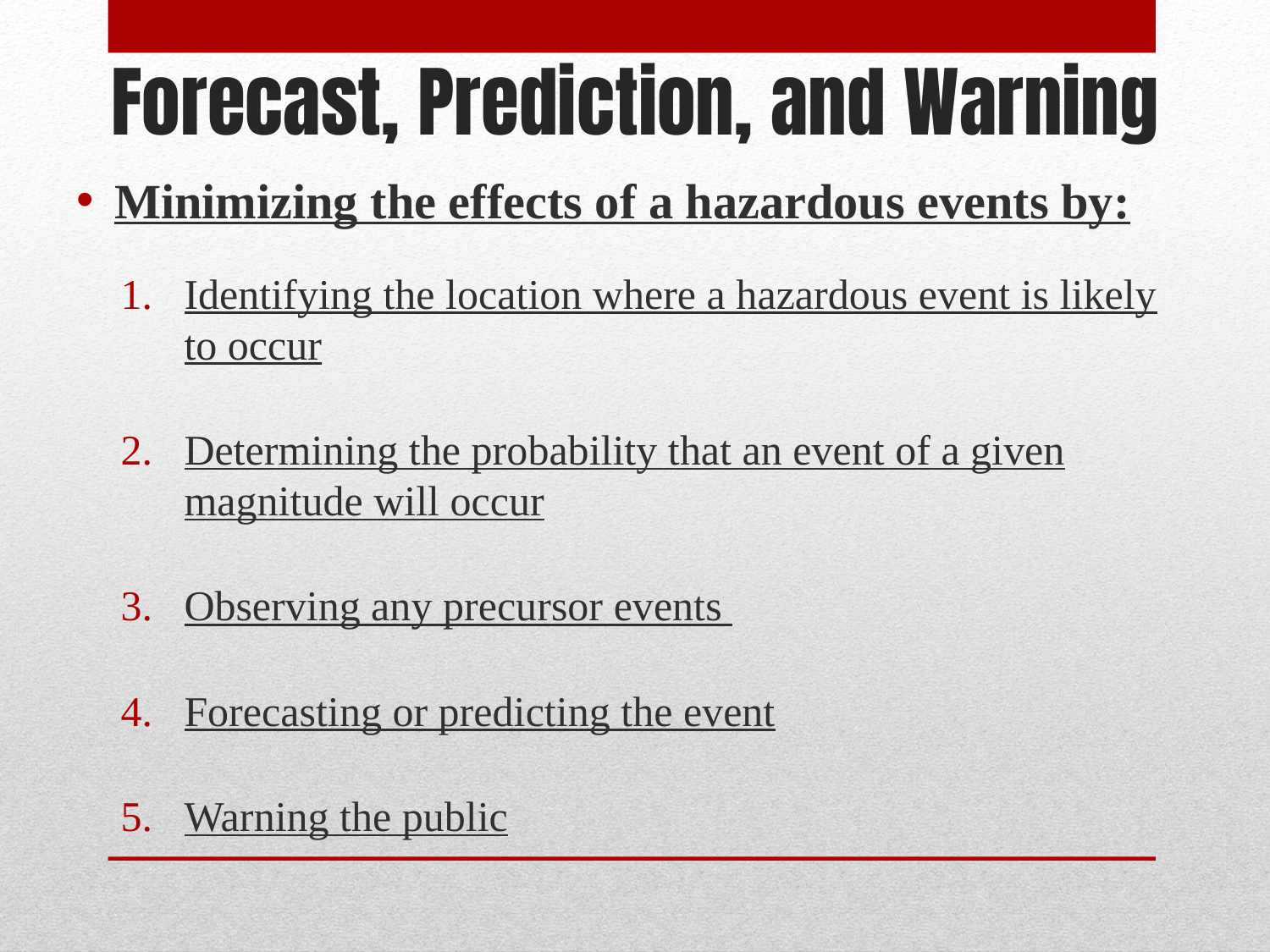

Forecast, Prediction, and Warning
Minimizing the effects of a hazardous events by:

Identifying the location where a hazardous event is likely to occur

Determining the probability that an event of a given magnitude will occur

Observing any precursor events

Forecasting or predicting the event

Warning the public